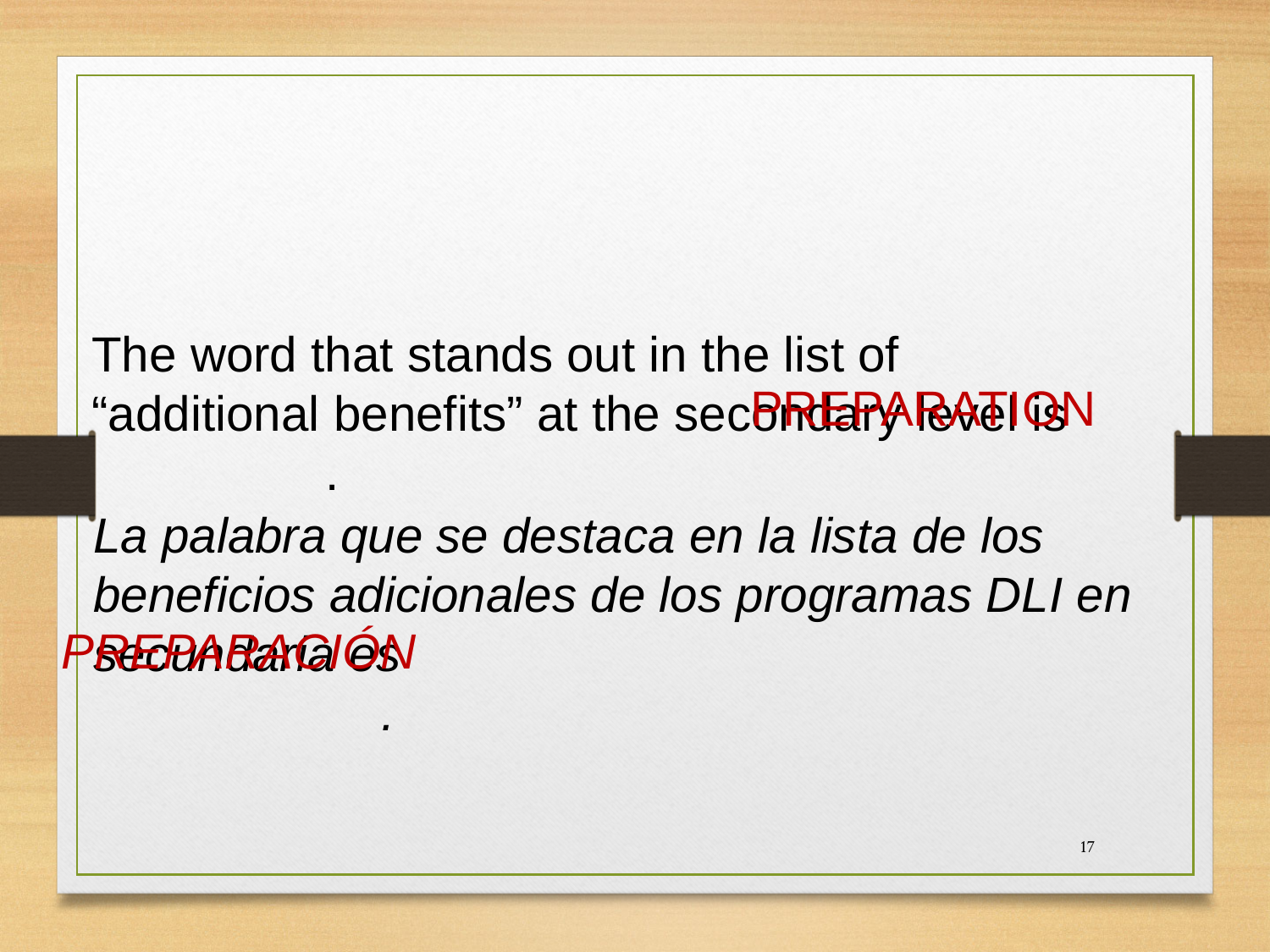

The word that stands out in the list of “additional benefits” at the secondary level is                       .
PREPARATION
La palabra que se destaca en la lista de los beneficios adicionales de los programas DLI en secundaria es
                     .
PREPARACIÓN
17